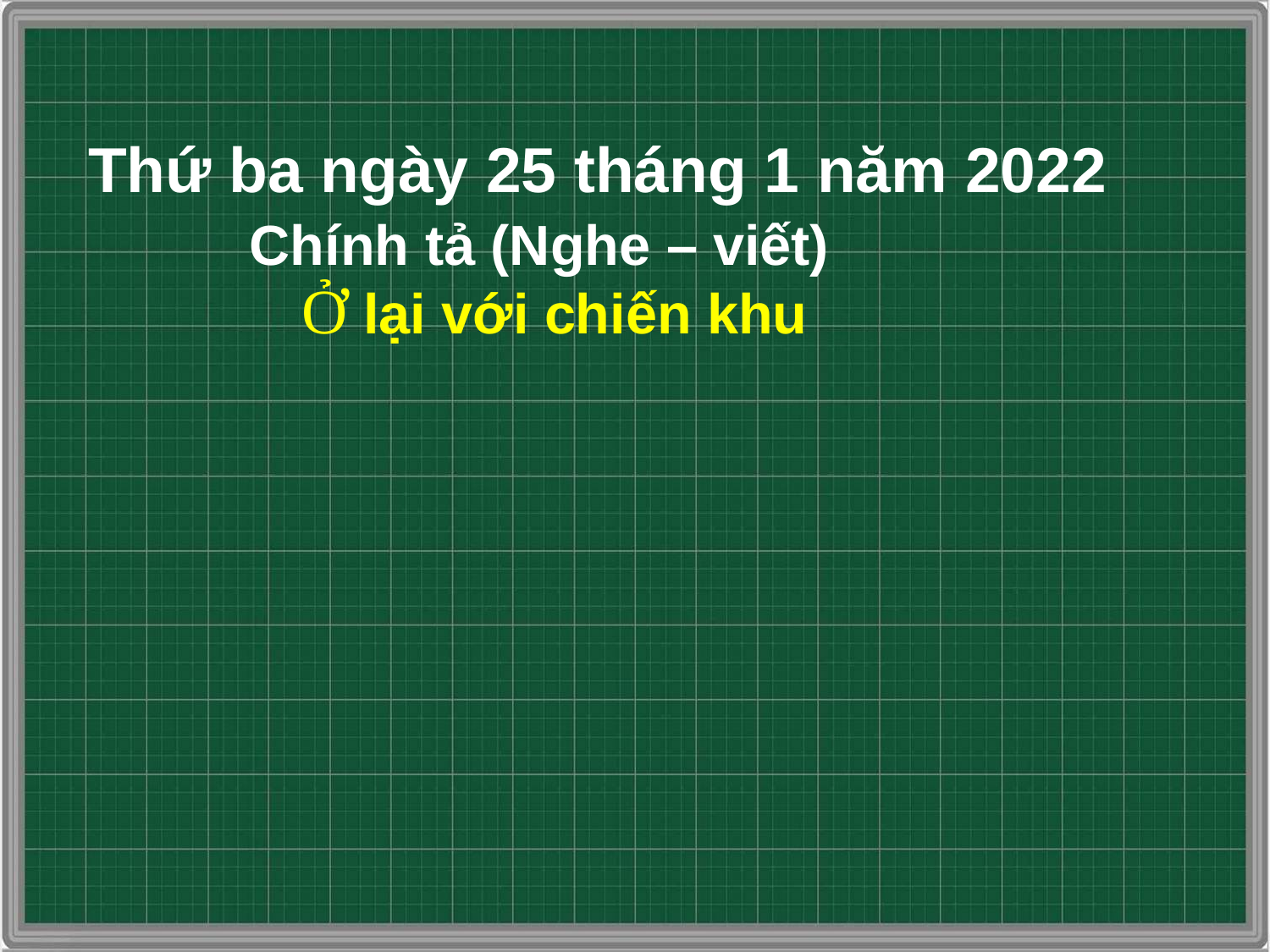

Thứ ba ngày 25 tháng 1 năm 2022
Chính tả (Nghe – viết)
Ở lại với chiến khu